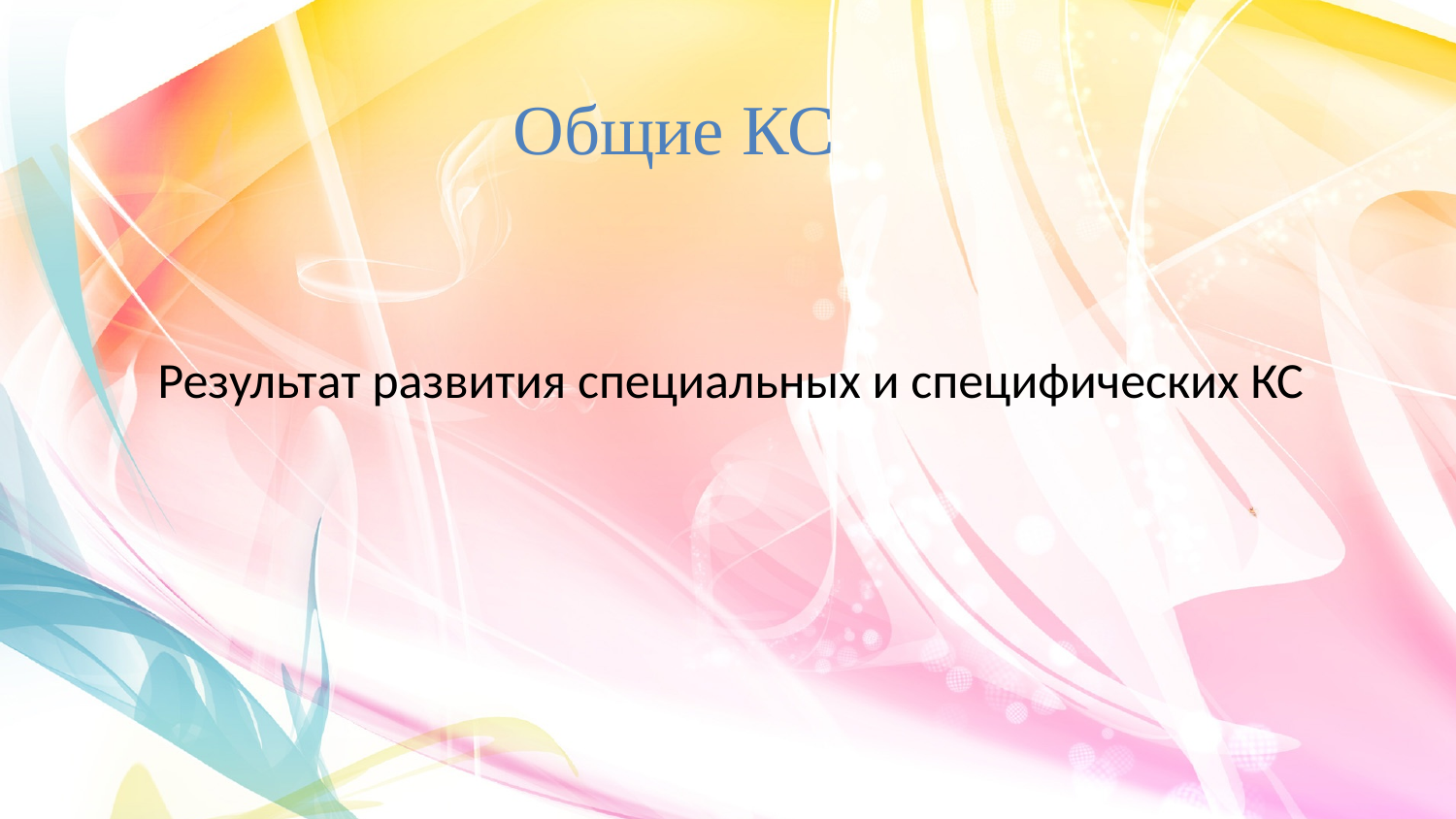

Общие КС
Результат развития специальных и специфических КС